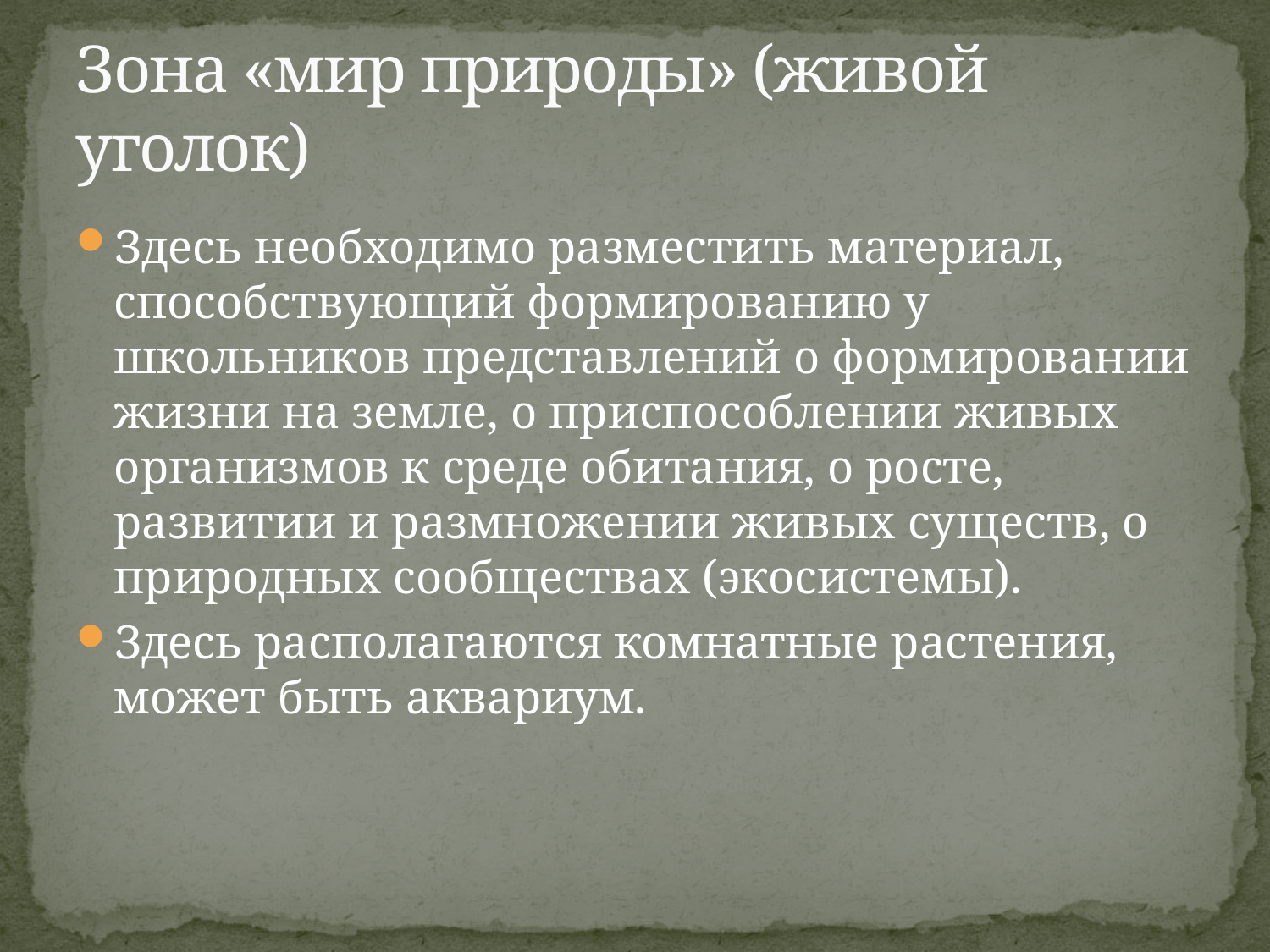

# Зона «мир природы» (живой уголок)
Здесь необходимо разместить материал, способствующий формированию у школьников представлений о формировании жизни на земле, о приспособлении живых организмов к среде обитания, о росте, развитии и размножении живых существ, о природных сообществах (экосистемы).
Здесь располагаются комнатные растения, может быть аквариум.